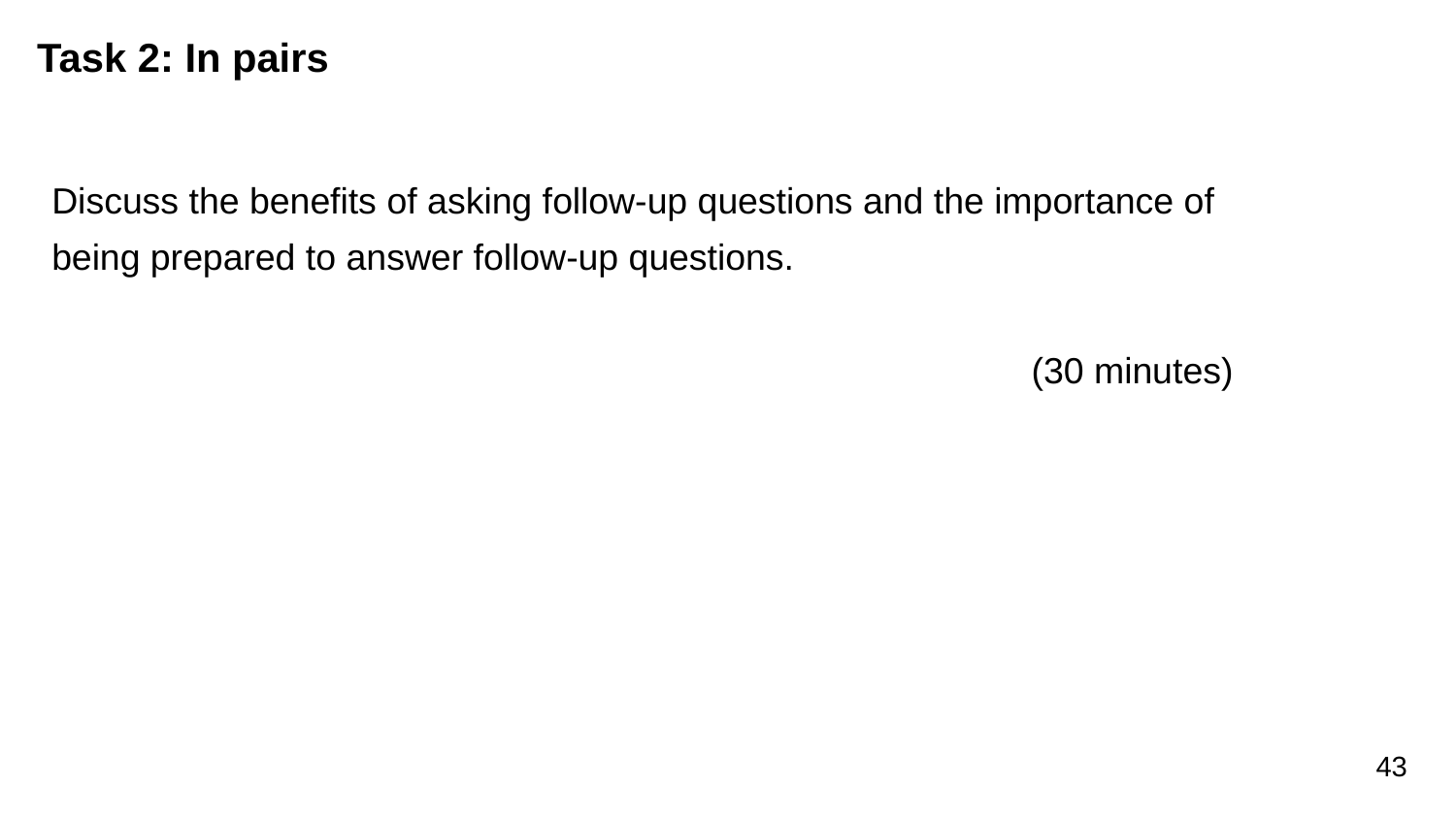

# Task 2: In pairs
Discuss the benefits of asking follow-up questions and the importance of being prepared to answer follow-up questions.

(30 minutes)
43